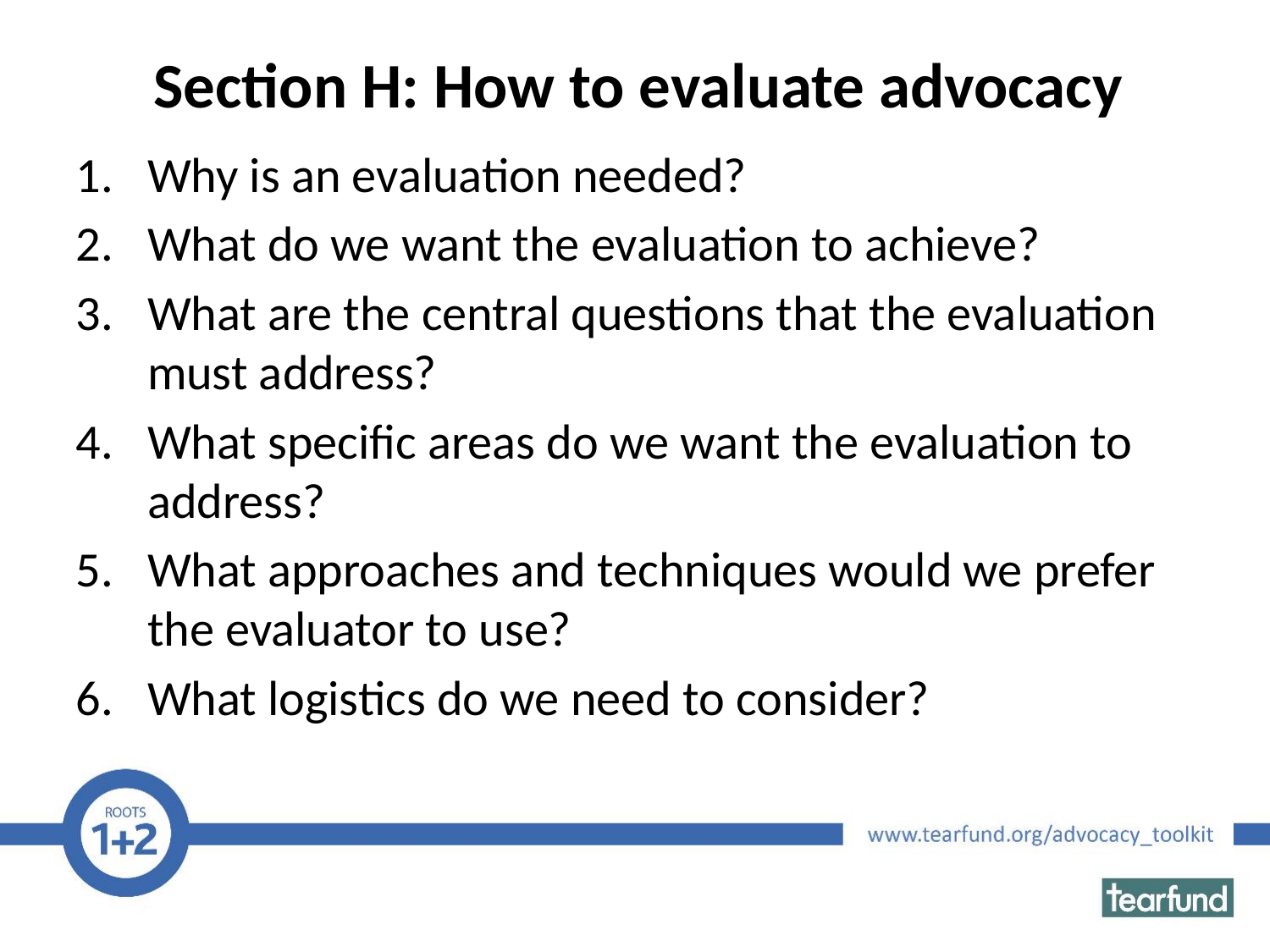

# Section H: How to evaluate advocacy
Why is an evaluation needed?
What do we want the evaluation to achieve?
What are the central questions that the evaluation must address?
What specific areas do we want the evaluation to address?
What approaches and techniques would we prefer the evaluator to use?
What logistics do we need to consider?